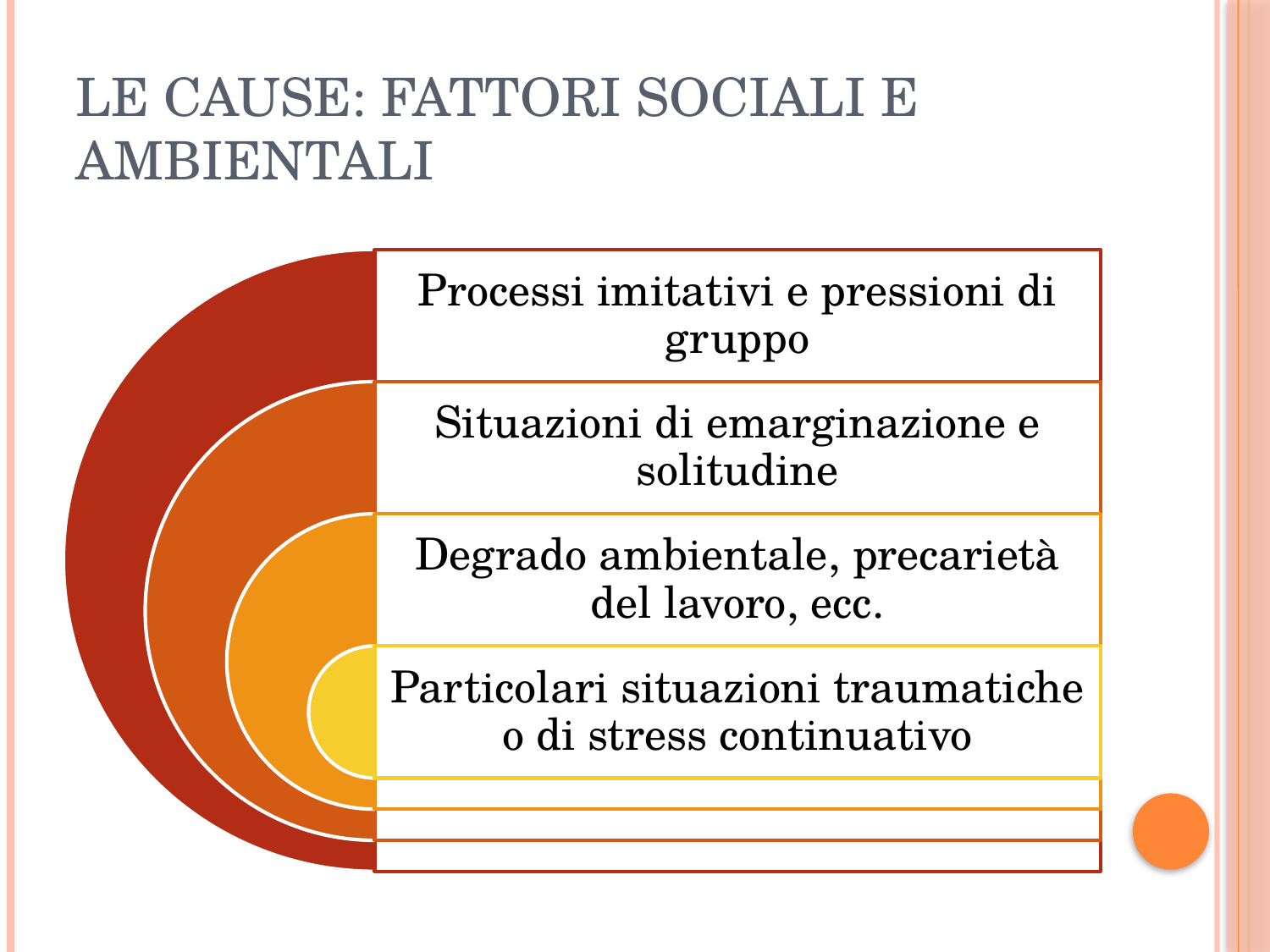

# Le cause: fattori sociali e ambientali
Processi imitativi e pressioni di gruppo
Situazioni di emarginazione e solitudine
Degrado ambientale, precarietà del lavoro, ecc.
Particolari situazioni traumatiche o di stress continuativo